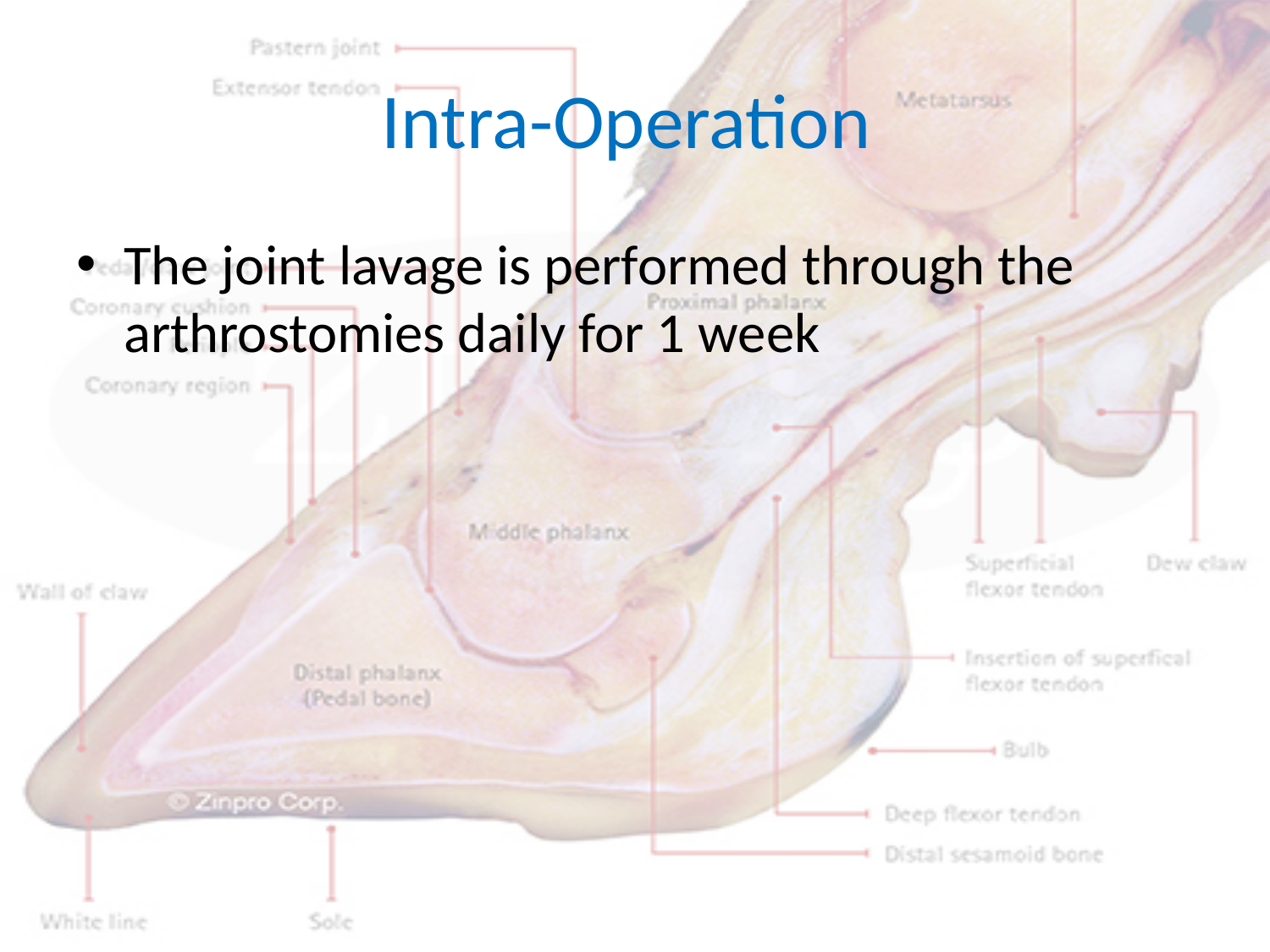

# Intra-Operation
The joint lavage is performed through the arthrostomies daily for 1 week